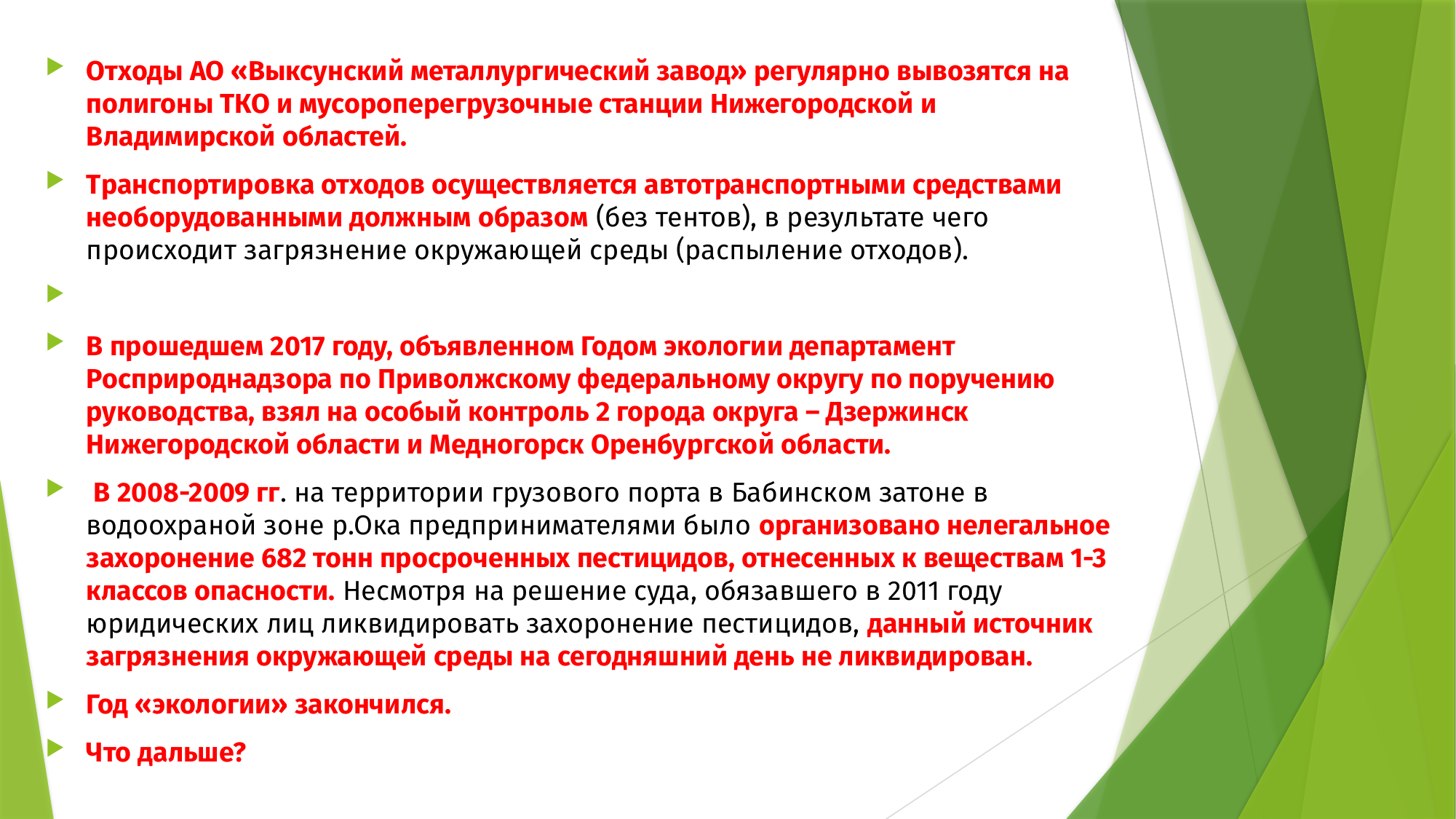

Отходы АО «Выксунский металлургический завод» регулярно вывозятся на полигоны ТКО и мусороперегрузочные станции Нижегородской и Владимирской областей.
Транспортировка отходов осуществляется автотранспортными средствами необорудованными должным образом (без тентов), в результате чего происходит загрязнение окружающей среды (распыление отходов).

В прошедшем 2017 году, объявленном Годом экологии департамент Росприроднадзора по Приволжскому федеральному округу по поручению руководства, взял на особый контроль 2 города округа – Дзержинск Нижегородской области и Медногорск Оренбургской области.
 В 2008-2009 гг. на территории грузового порта в Бабинском затоне в водоохраной зоне р.Ока предпринимателями было организовано нелегальное захоронение 682 тонн просроченных пестицидов, отнесенных к веществам 1-3 классов опасности. Несмотря на решение суда, обязавшего в 2011 году юридических лиц ликвидировать захоронение пестицидов, данный источник загрязнения окружающей среды на сегодняшний день не ликвидирован.
Год «экологии» закончился.
Что дальше?